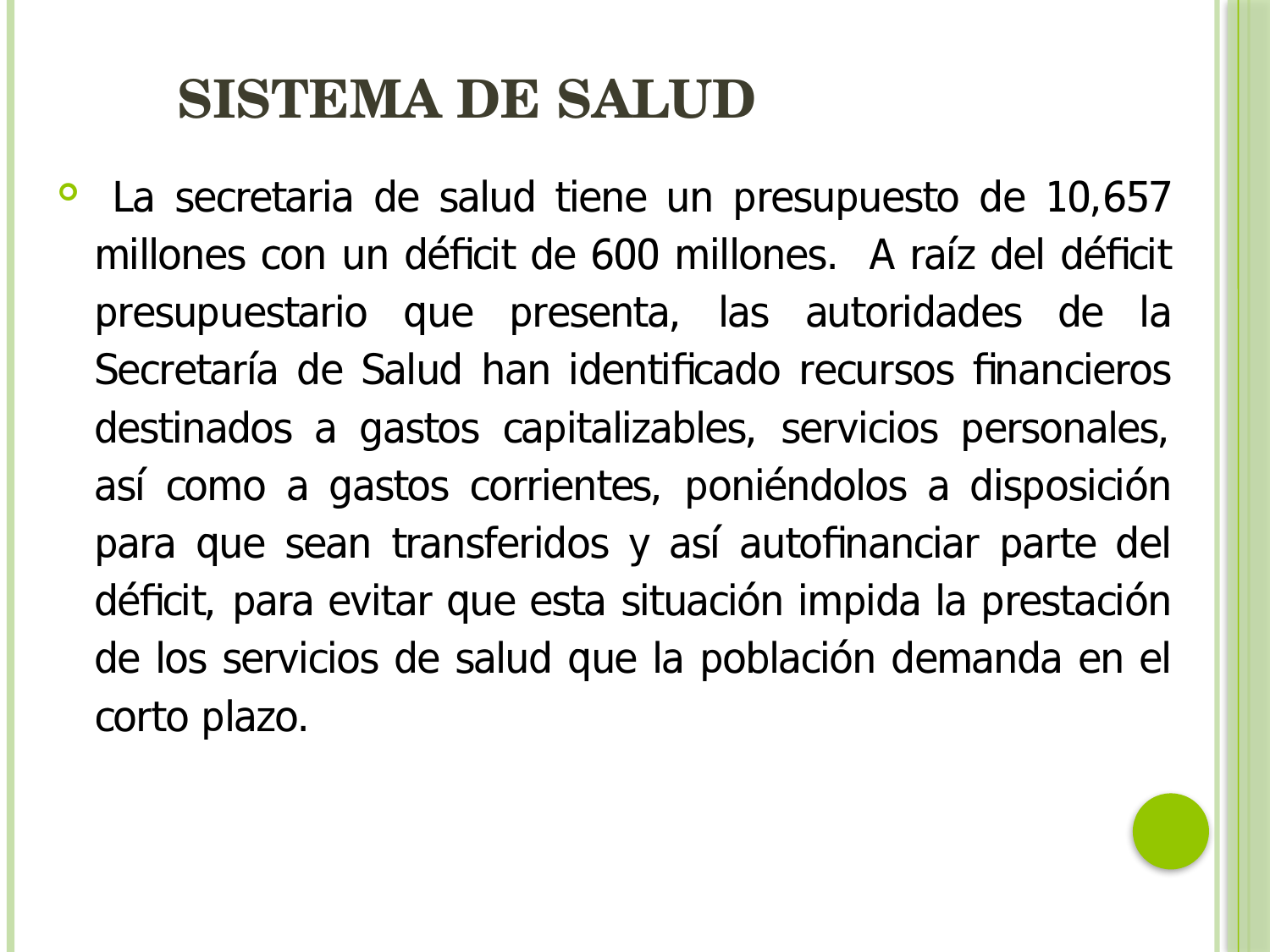

# Sistema de salud
 La secretaria de salud tiene un presupuesto de 10,657 millones con un déficit de 600 millones.  A raíz del déficit presupuestario que presenta, las autoridades de la Secretaría de Salud han identificado recursos financieros destinados a gastos capitalizables, servicios personales, así como a gastos corrientes, poniéndolos a disposición para que sean transferidos y así autofinanciar parte del déficit, para evitar que esta situación impida la prestación de los servicios de salud que la población demanda en el corto plazo.